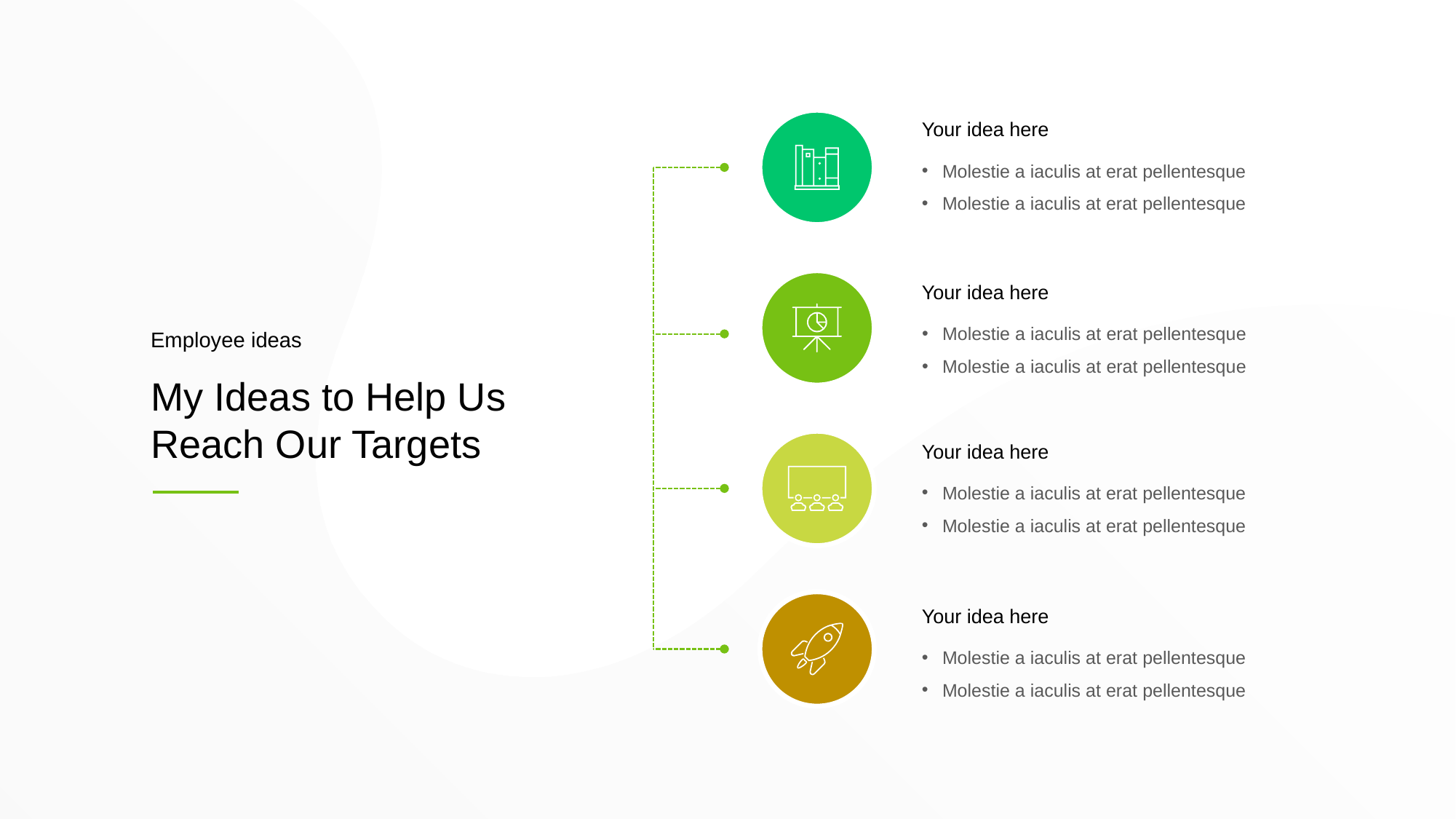

Your idea here
Molestie a iaculis at erat pellentesque
Molestie a iaculis at erat pellentesque

Your idea here

Molestie a iaculis at erat pellentesque
Molestie a iaculis at erat pellentesque
Employee ideas
My Ideas to Help Us Reach Our Targets

Your idea here
Molestie a iaculis at erat pellentesque
Molestie a iaculis at erat pellentesque

Your idea here

Molestie a iaculis at erat pellentesque
Molestie a iaculis at erat pellentesque